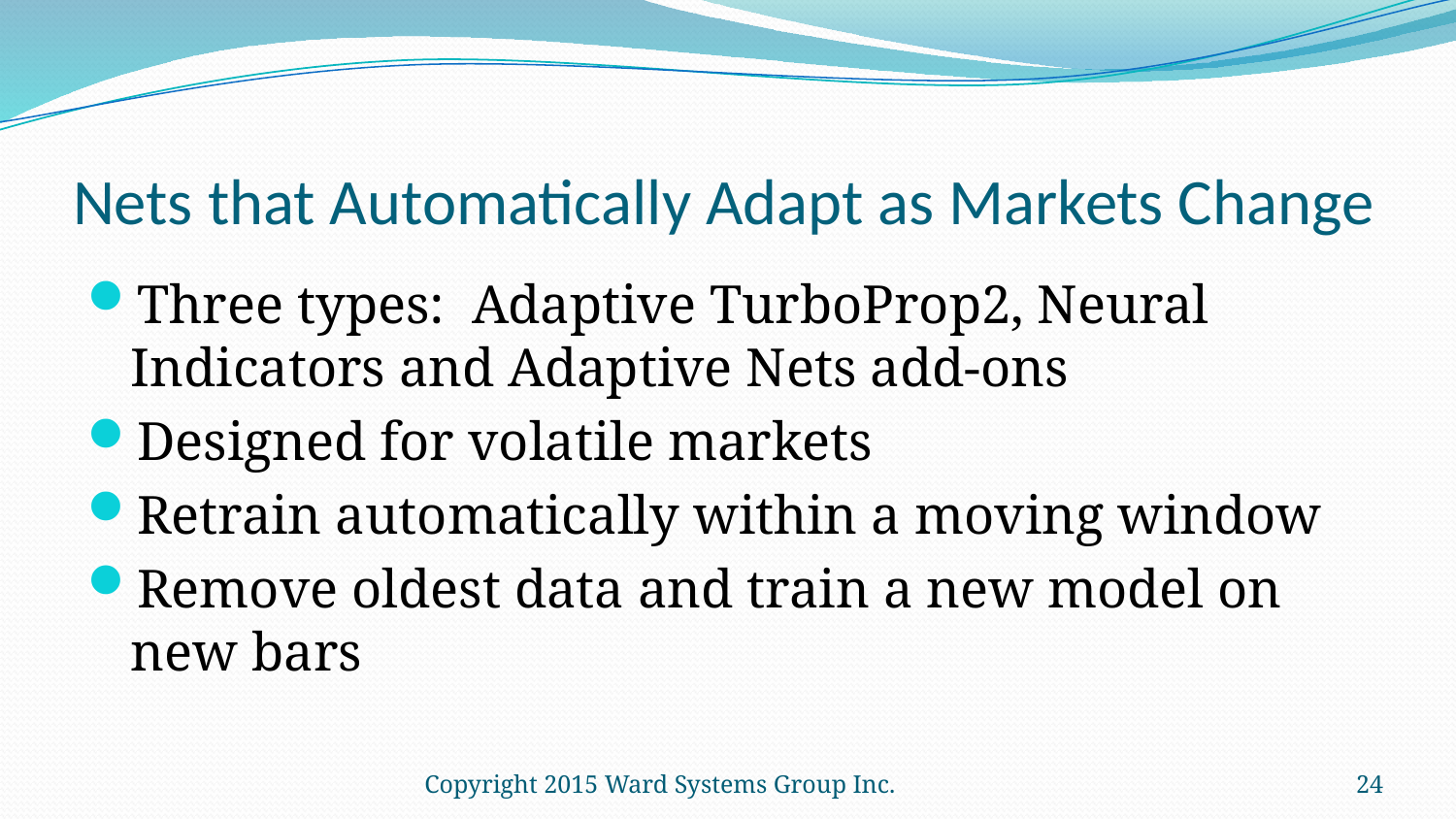

# Nets that Automatically Adapt as Markets Change
Three types:  Adaptive TurboProp2, Neural Indicators and Adaptive Nets add-ons
Designed for volatile markets
Retrain automatically within a moving window
Remove oldest data and train a new model on new bars
Copyright 2015 Ward Systems Group Inc.
24